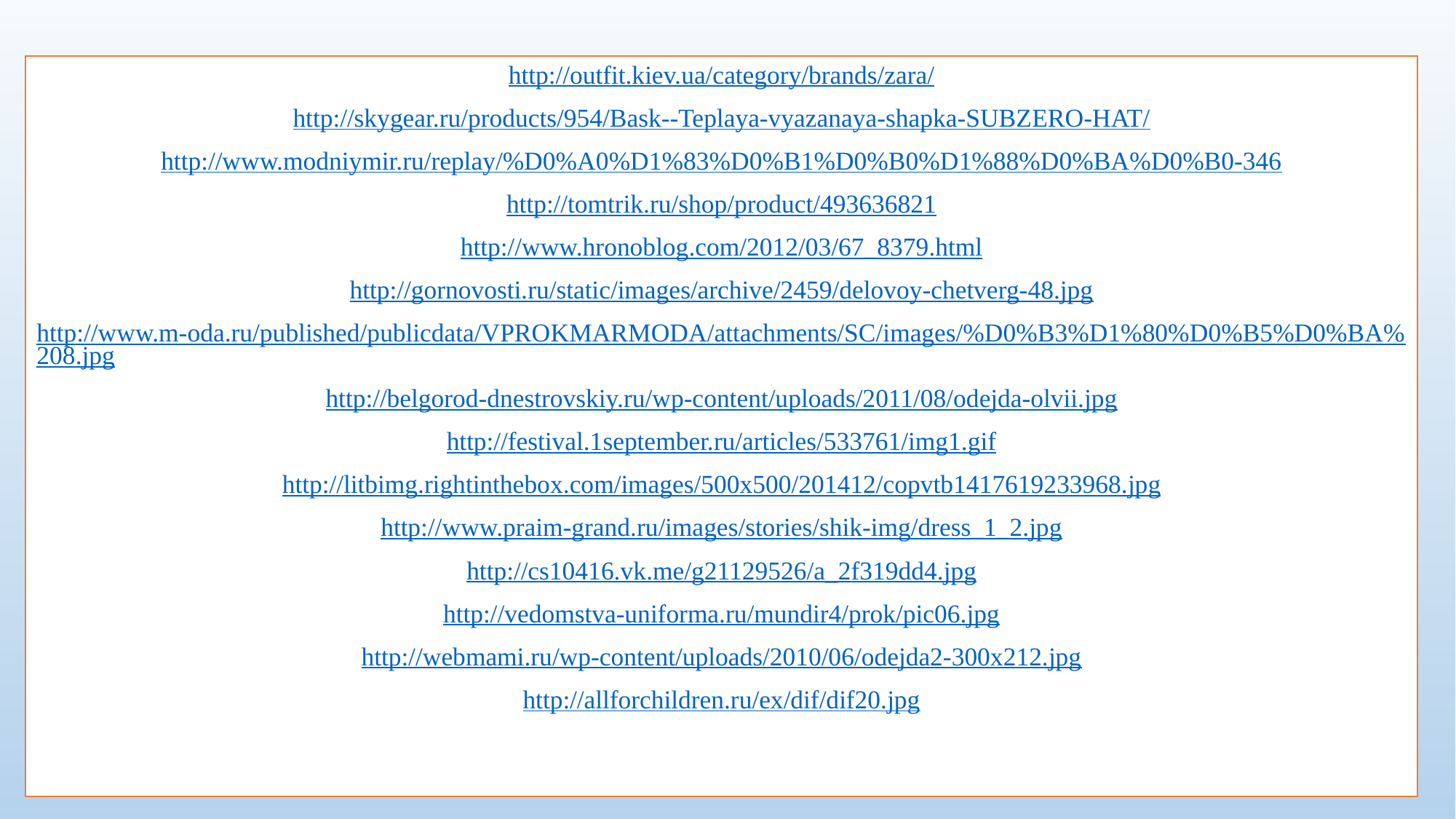

http://outfit.kiev.ua/category/brands/zara/
http://skygear.ru/products/954/Bask--Teplaya-vyazanaya-shapka-SUBZERO-HAT/
http://www.modniymir.ru/replay/%D0%A0%D1%83%D0%B1%D0%B0%D1%88%D0%BA%D0%B0-346
http://tomtrik.ru/shop/product/493636821
http://www.hronoblog.com/2012/03/67_8379.html
http://gornovosti.ru/static/images/archive/2459/delovoy-chetverg-48.jpg
http://www.m-oda.ru/published/publicdata/VPROKMARMODA/attachments/SC/images/%D0%B3%D1%80%D0%B5%D0%BA%208.jpg
http://belgorod-dnestrovskiy.ru/wp-content/uploads/2011/08/odejda-olvii.jpg
http://festival.1september.ru/articles/533761/img1.gif
http://litbimg.rightinthebox.com/images/500x500/201412/copvtb1417619233968.jpg
http://www.praim-grand.ru/images/stories/shik-img/dress_1_2.jpg
http://cs10416.vk.me/g21129526/a_2f319dd4.jpg
http://vedomstva-uniforma.ru/mundir4/prok/pic06.jpg
http://webmami.ru/wp-content/uploads/2010/06/odejda2-300x212.jpg
http://allforchildren.ru/ex/dif/dif20.jpg